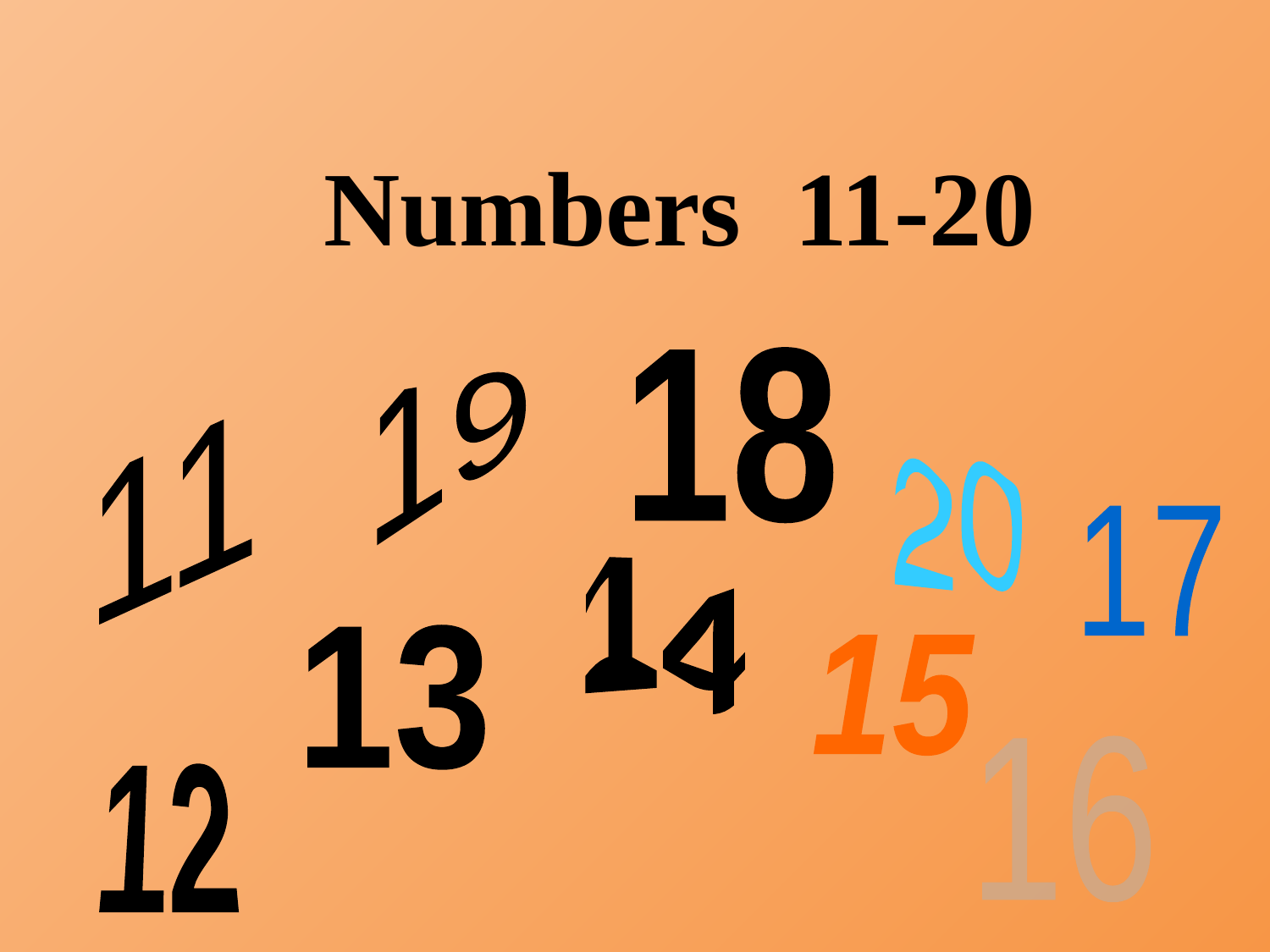

# Numbers  11-20
18
19
11
20
17
14
13
15
16
12